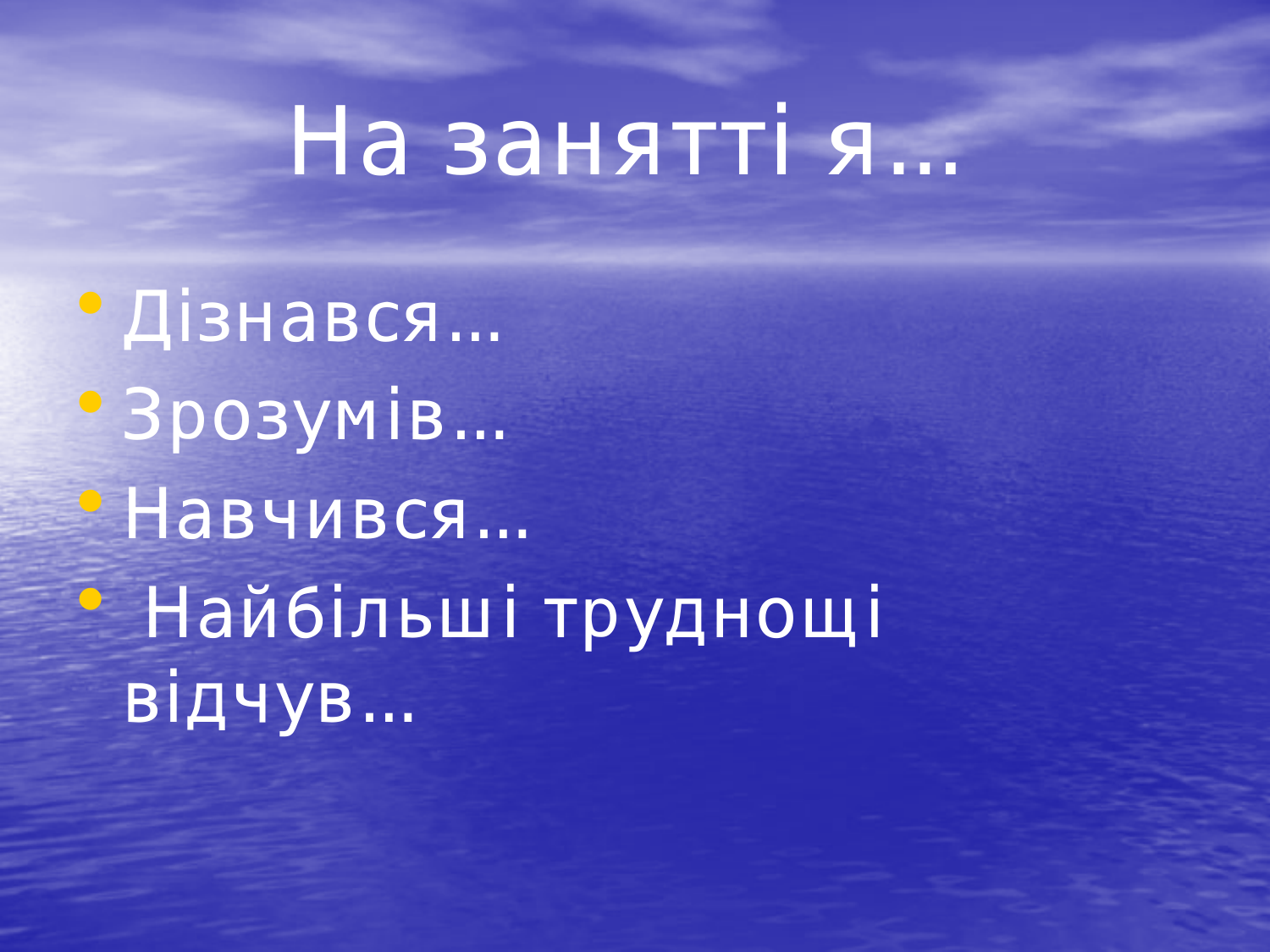

# На занятті я…
Дізнався…
Зрозумів…
Навчився…
 Найбільші труднощі відчув…